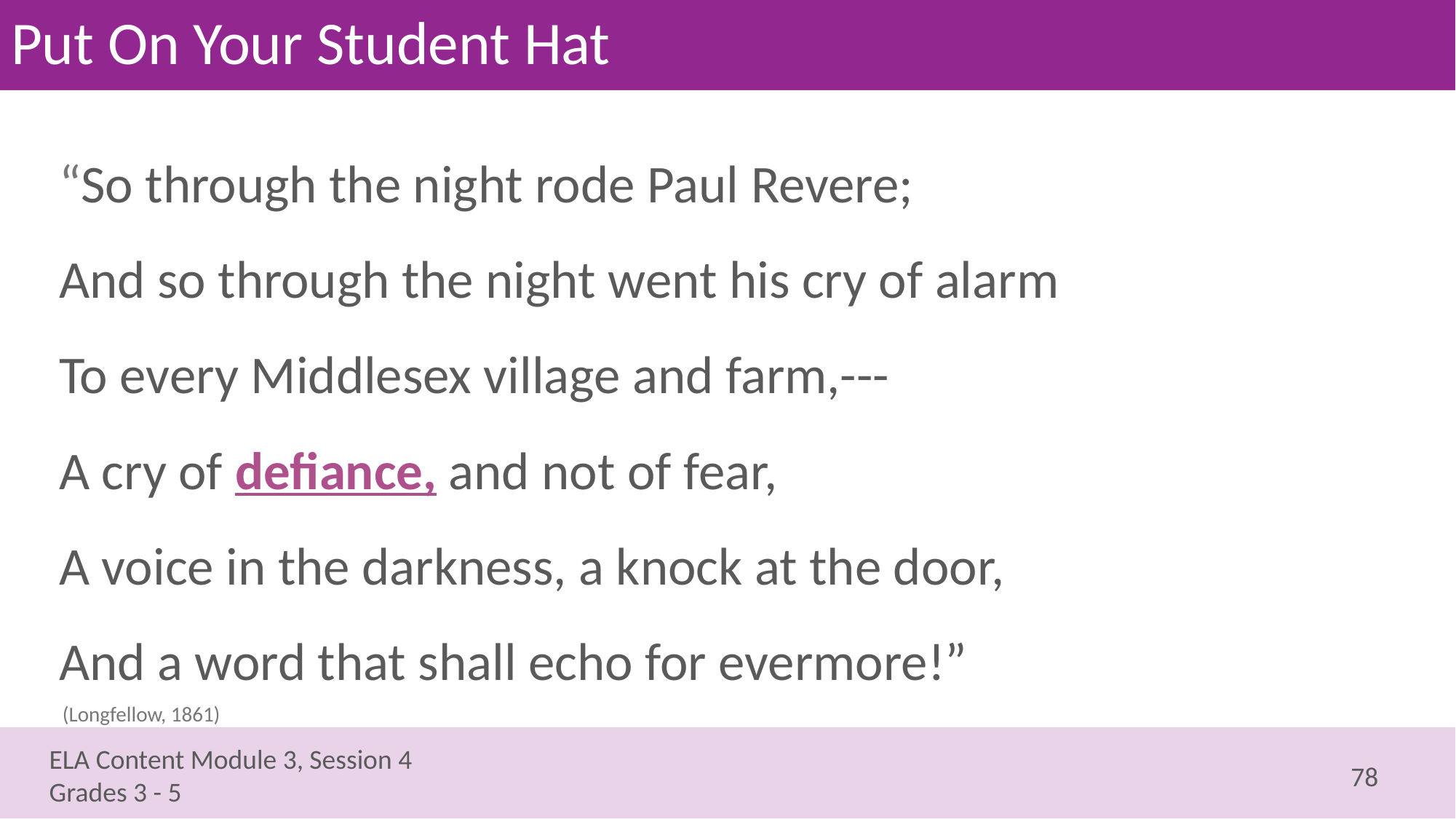

# Put On Your Student Hat
“So through the night rode Paul Revere;
And so through the night went his cry of alarm
To every Middlesex village and farm,---
A cry of defiance, and not of fear,
A voice in the darkness, a knock at the door,
And a word that shall echo for evermore!”
(Longfellow, 1861)
78